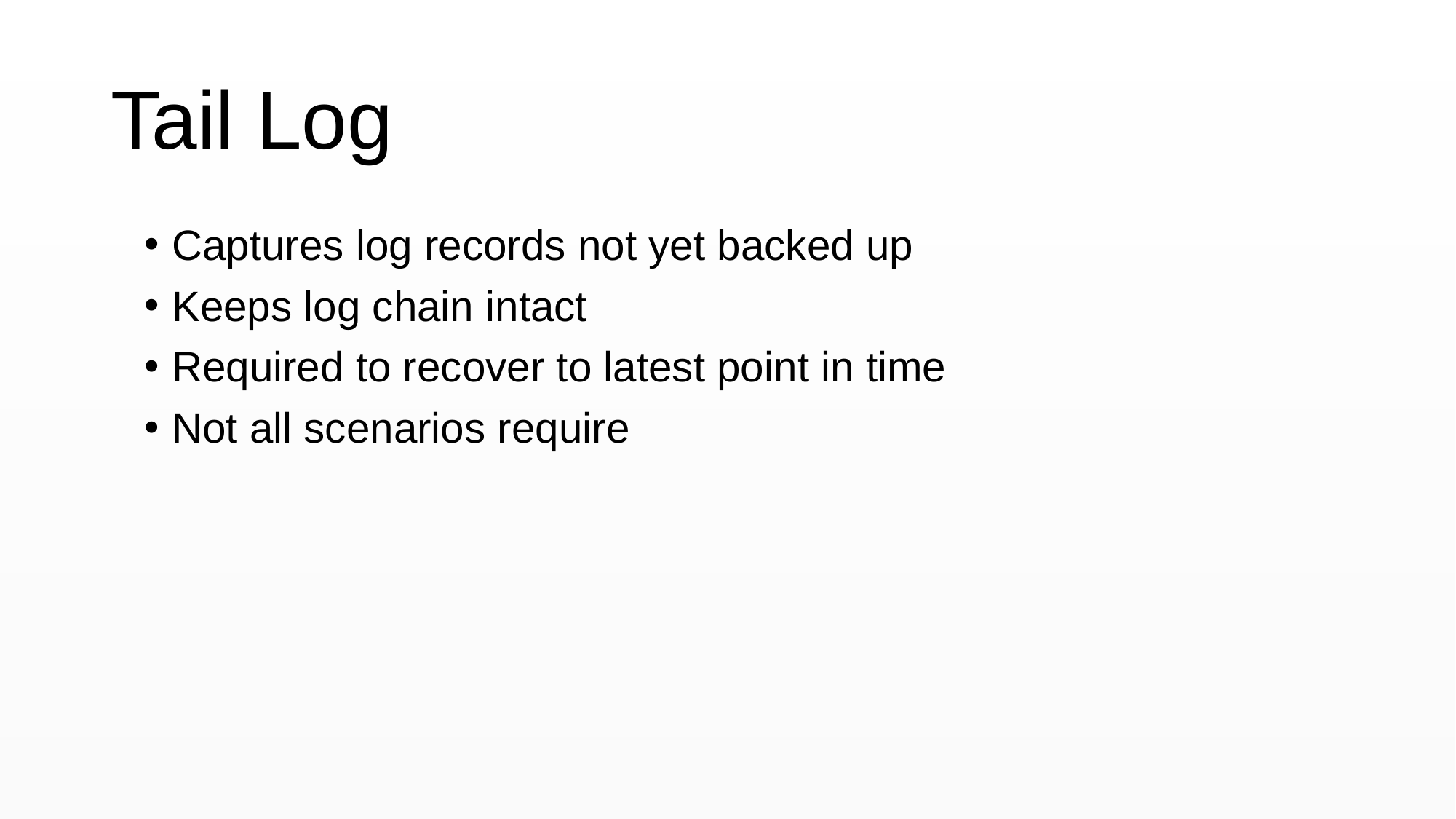

# Tail Log
Captures log records not yet backed up
Keeps log chain intact
Required to recover to latest point in time
Not all scenarios require